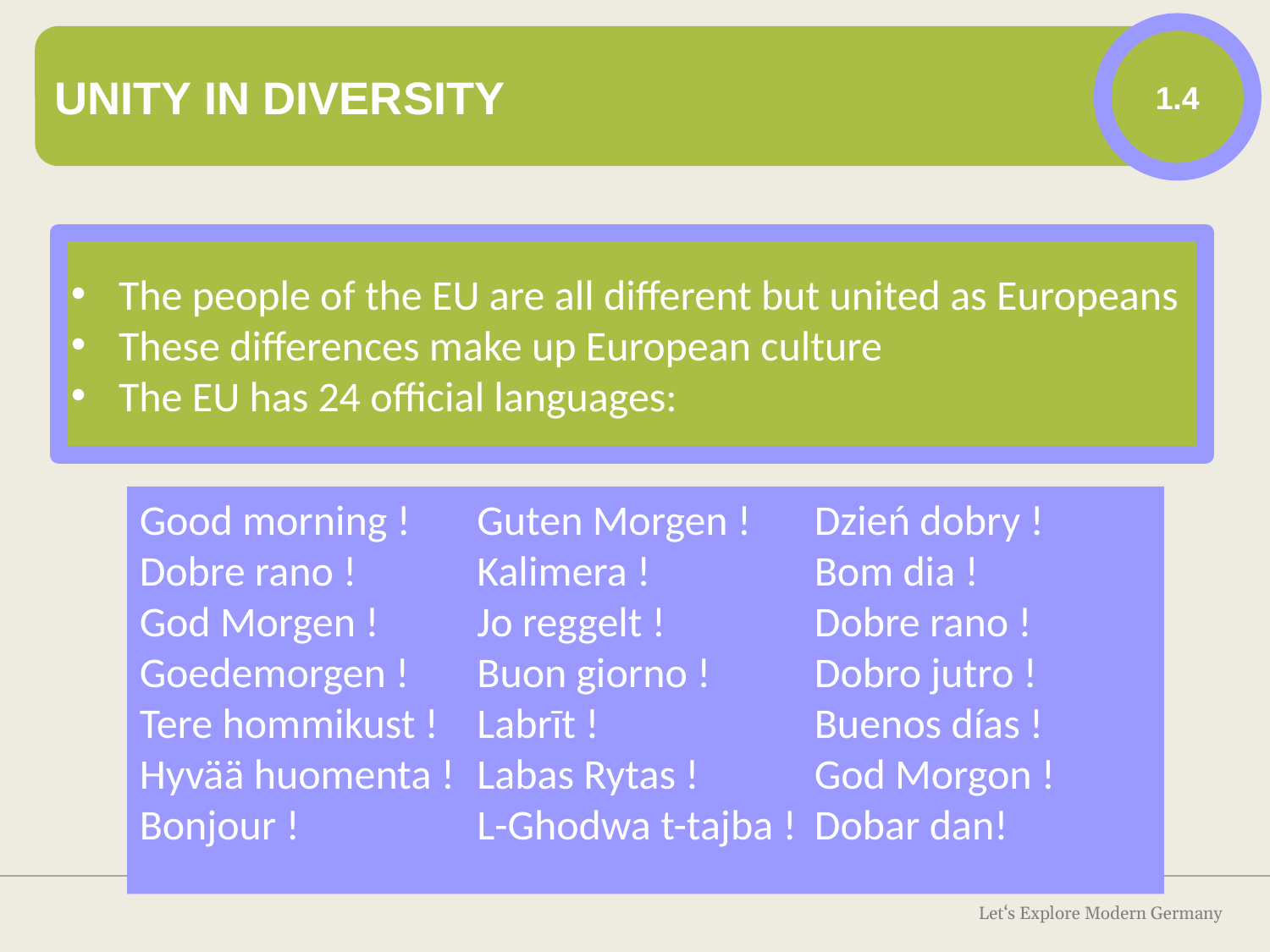

1.4
Unity in Diversity
The people of the EU are all different but united as Europeans
These differences make up European culture
The EU has 24 official languages:
Good morning !
Dobre rano !
God Morgen !  Goedemorgen ! Tere hommikust ! Hyvää huomenta ! Bonjour !
Guten Morgen !
Kalimera !
Jo reggelt !
Buon giorno ! Labrīt !
Labas Rytas !
L-Ghodwa t-tajba ! Dzień dobry !
Bom dia !
Dobre rano !
Dobro jutro ! Buenos días !
God Morgon !
Dobar dan!
Let‘s Explore Modern Germany